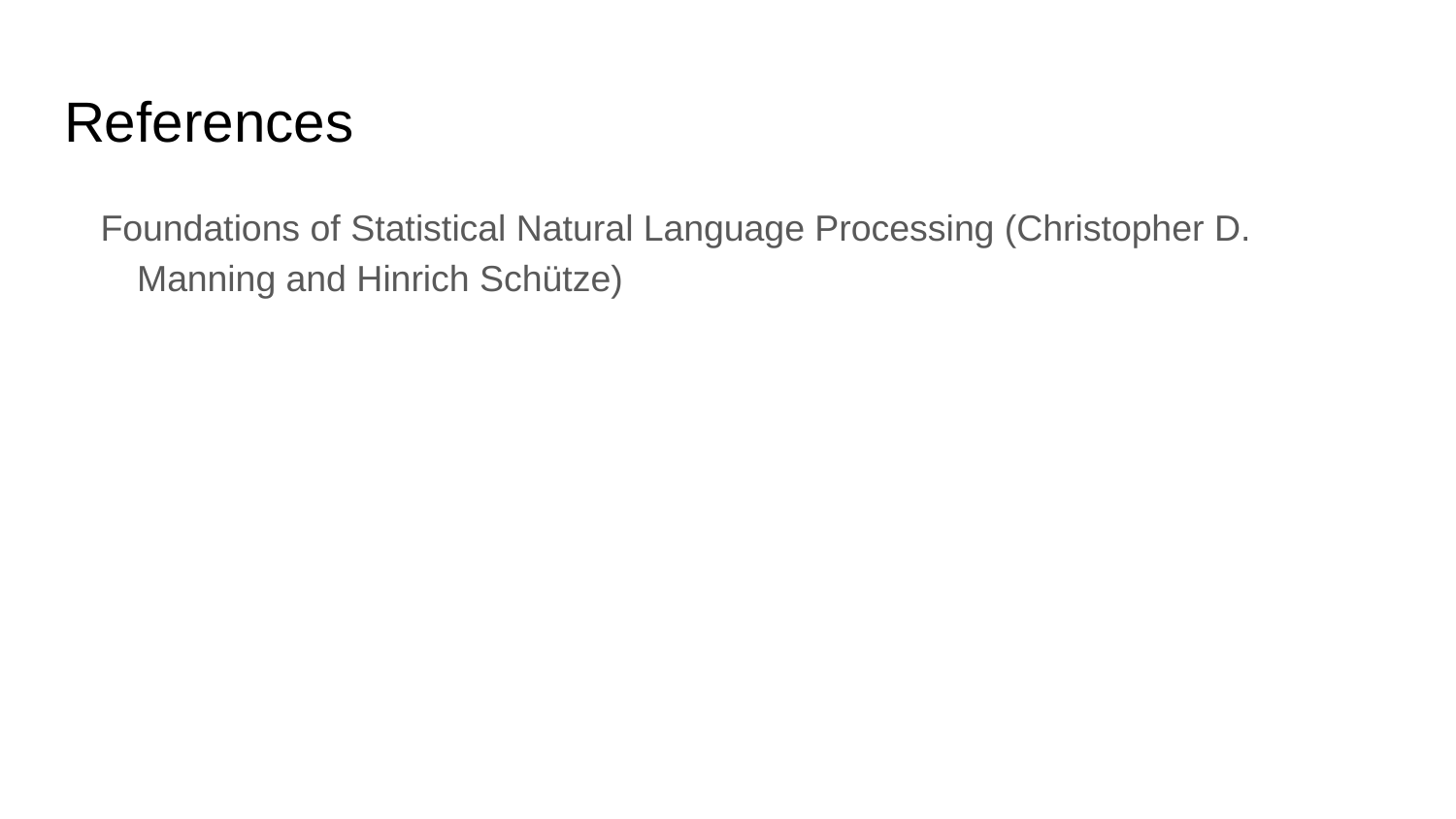

# References
Foundations of Statistical Natural Language Processing (Christopher D. Manning and Hinrich Schütze)